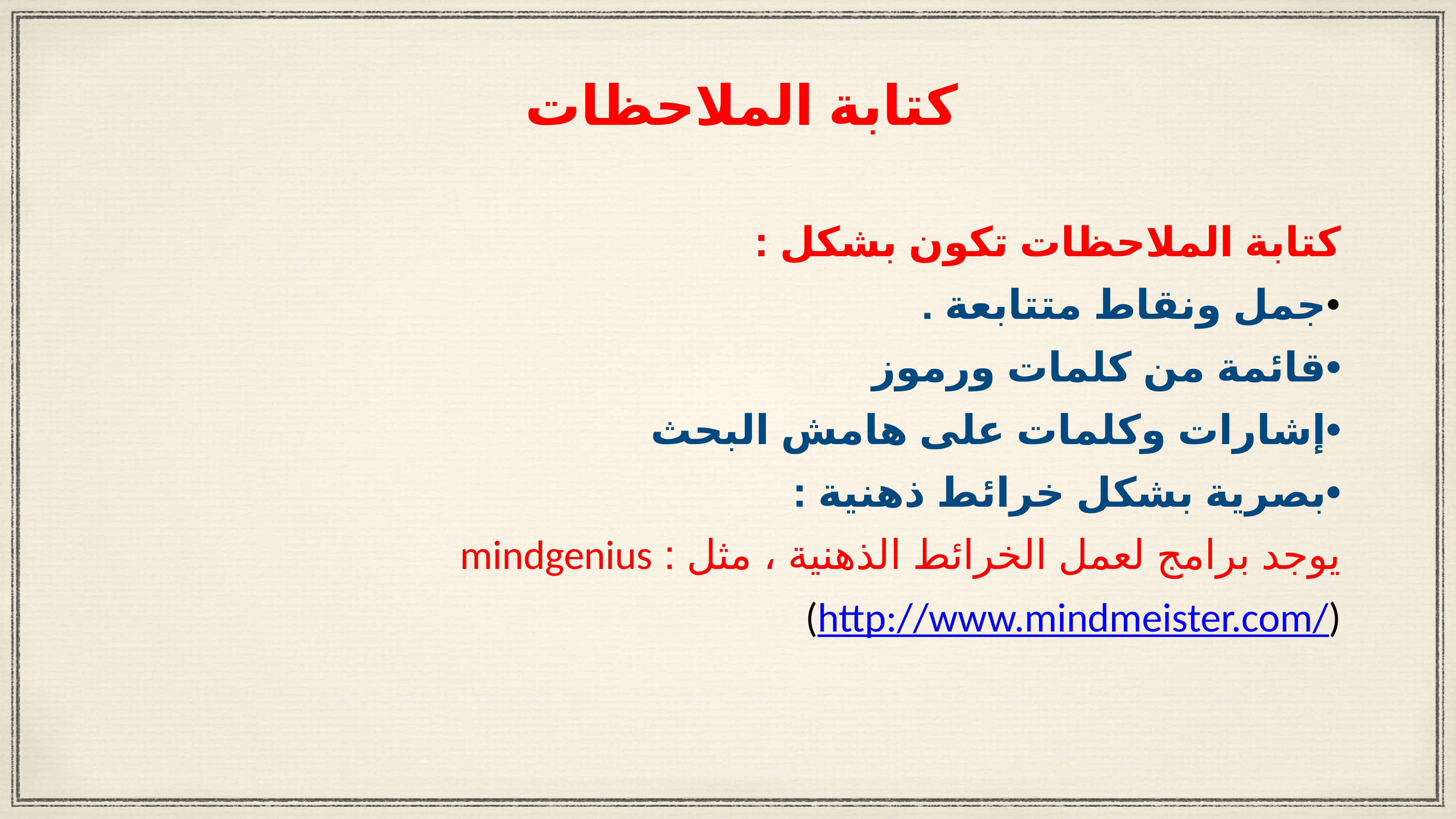

# كتابة الملاحظات

كتابة الملاحظات تكون بشكل :
•	جمل ونقاط متتابعة .
•	قائمة من كلمات ورموز
•	إشارات وكلمات على هامش البحث
•	بصرية بشكل خرائط ذهنية :
يوجد برامج لعمل الخرائط الذهنية ، مثل : mindgenius
(http://www.mindmeister.com/)